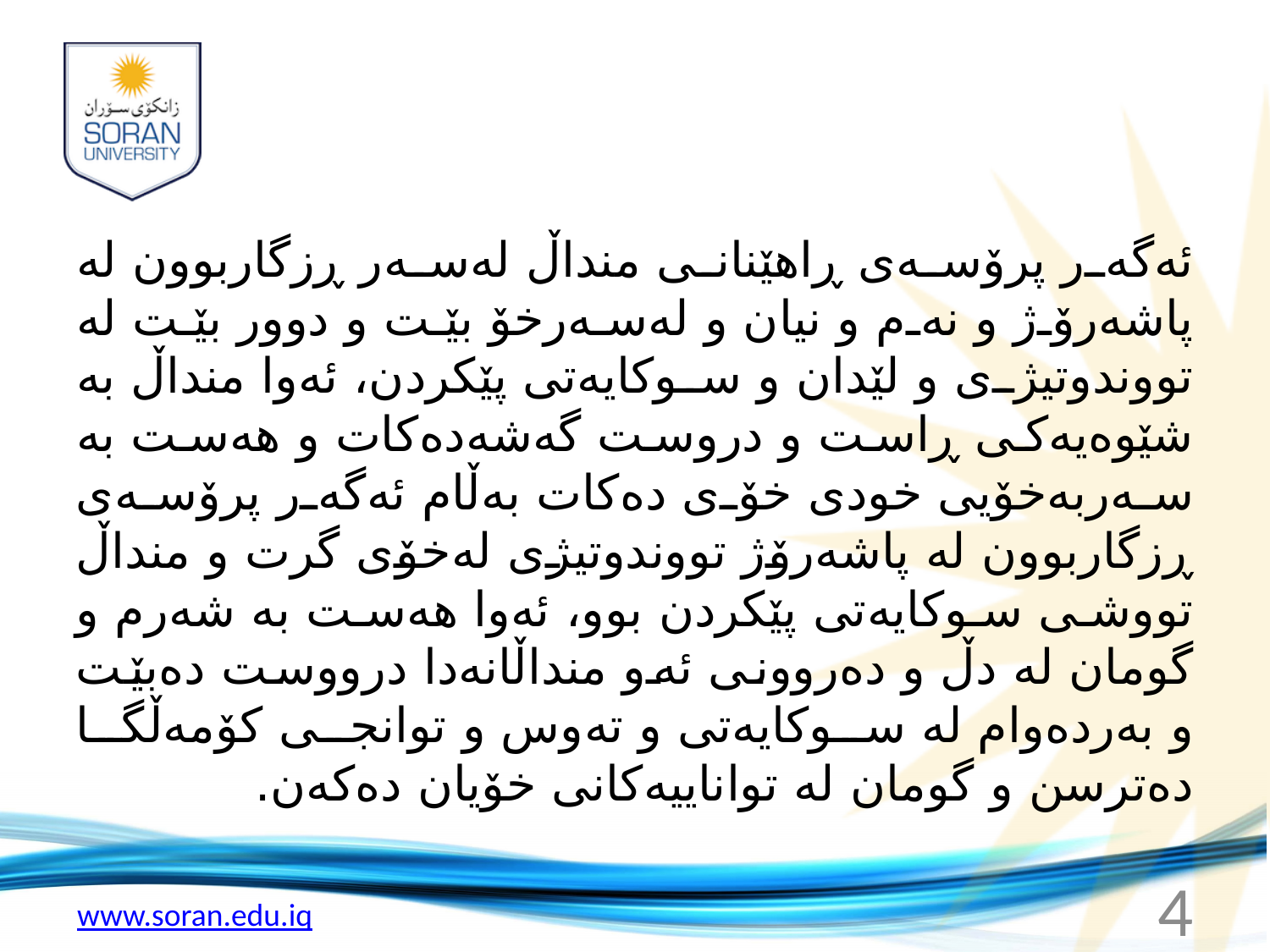

#
ئه‌گه‌ر پرۆسه‌ی ڕاهێنانی منداڵ له‌سه‌ر ڕزگاربوون له‌ پاشه‌رۆژ و نه‌م و نیان و له‌سه‌رخۆ بێت و دوور بێت له‌ تووندوتیژی و لێدان و سوکایه‌تی پێکردن، ئه‌وا منداڵ به‌ شێوه‌یه‌کی ڕاست و دروست گه‌شه‌ده‌کات و هه‌ست به‌ سه‌ربه‌خۆیی خودی خۆی ده‌کات به‌ڵام ئه‌گه‌ر پرۆسه‌ی ڕزگاربوون له‌ پاشه‌رۆژ تووندوتیژی له‌خۆی گرت و منداڵ تووشی سوکایه‌تی پێکردن بوو، ئه‌وا هه‌ست به‌ شه‌رم و گومان له‌ دڵ و ده‌روونی ئه‌و منداڵانه‌دا درووست ده‌بێت و به‌رده‌وام له‌ سوکایه‌تی و ته‌وس و توانجی کۆمه‌ڵگا ده‌ترسن و گومان له‌ تواناییه‌کانی خۆیان ده‌که‌ن.

4